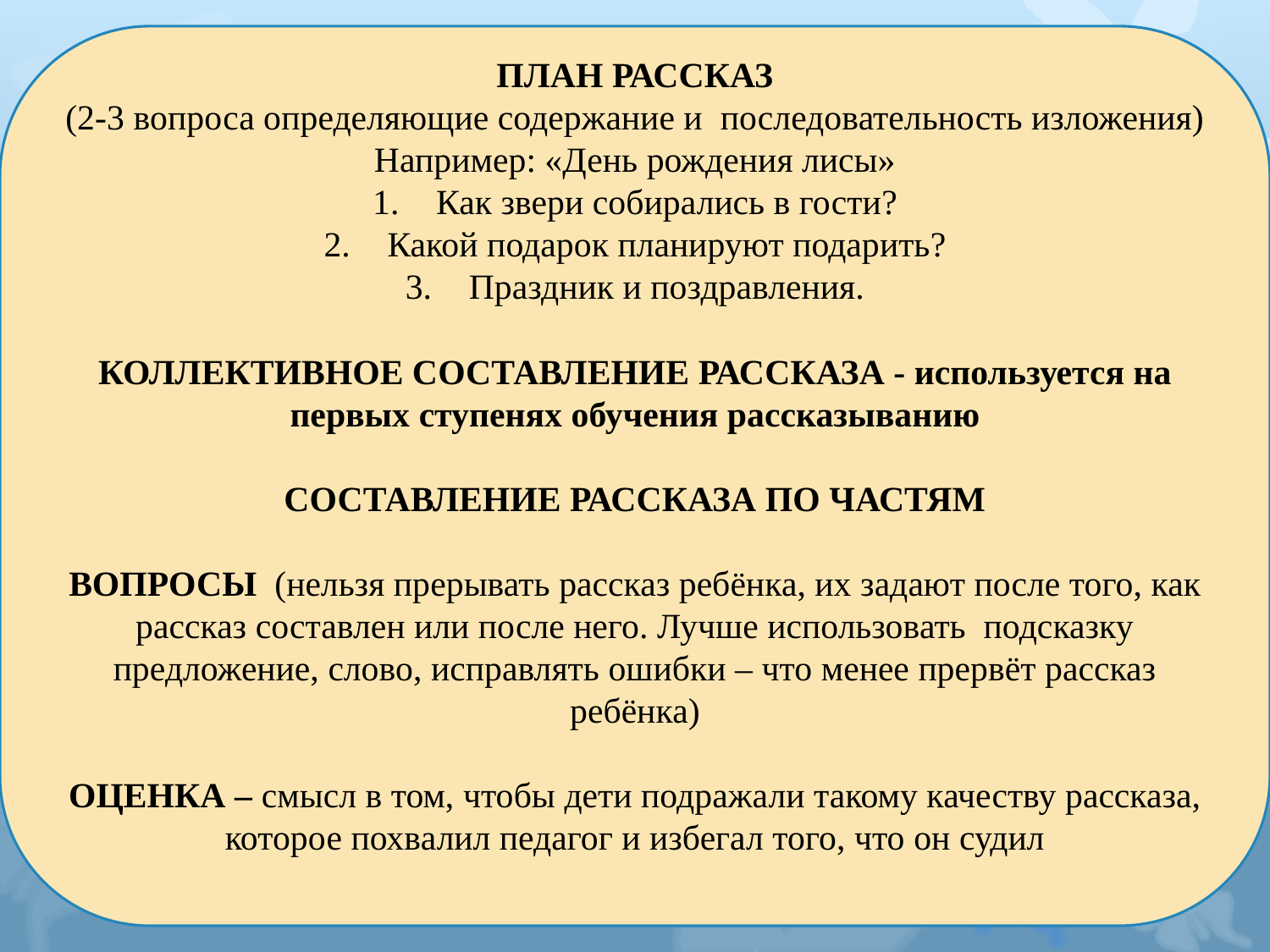

ПЛАН РАССКАЗ
(2-3 вопроса определяющие содержание и  последовательность изложения)
Например: «День рождения лисы»
Как звери собирались в гости?
Какой подарок планируют подарить?
Праздник и поздравления.

КОЛЛЕКТИВНОЕ СОСТАВЛЕНИЕ РАССКАЗА - используется на первых ступенях обучения рассказыванию

СОСТАВЛЕНИЕ РАССКАЗА ПО ЧАСТЯМ

ВОПРОСЫ  (нельзя прерывать рассказ ребёнка, их задают после того, как рассказ составлен или после него. Лучше использовать  подсказку предложение, слово, исправлять ошибки – что менее прервёт рассказ ребёнка)

ОЦЕНКА – смысл в том, чтобы дети подражали такому качеству рассказа, которое похвалил педагог и избегал того, что он судил